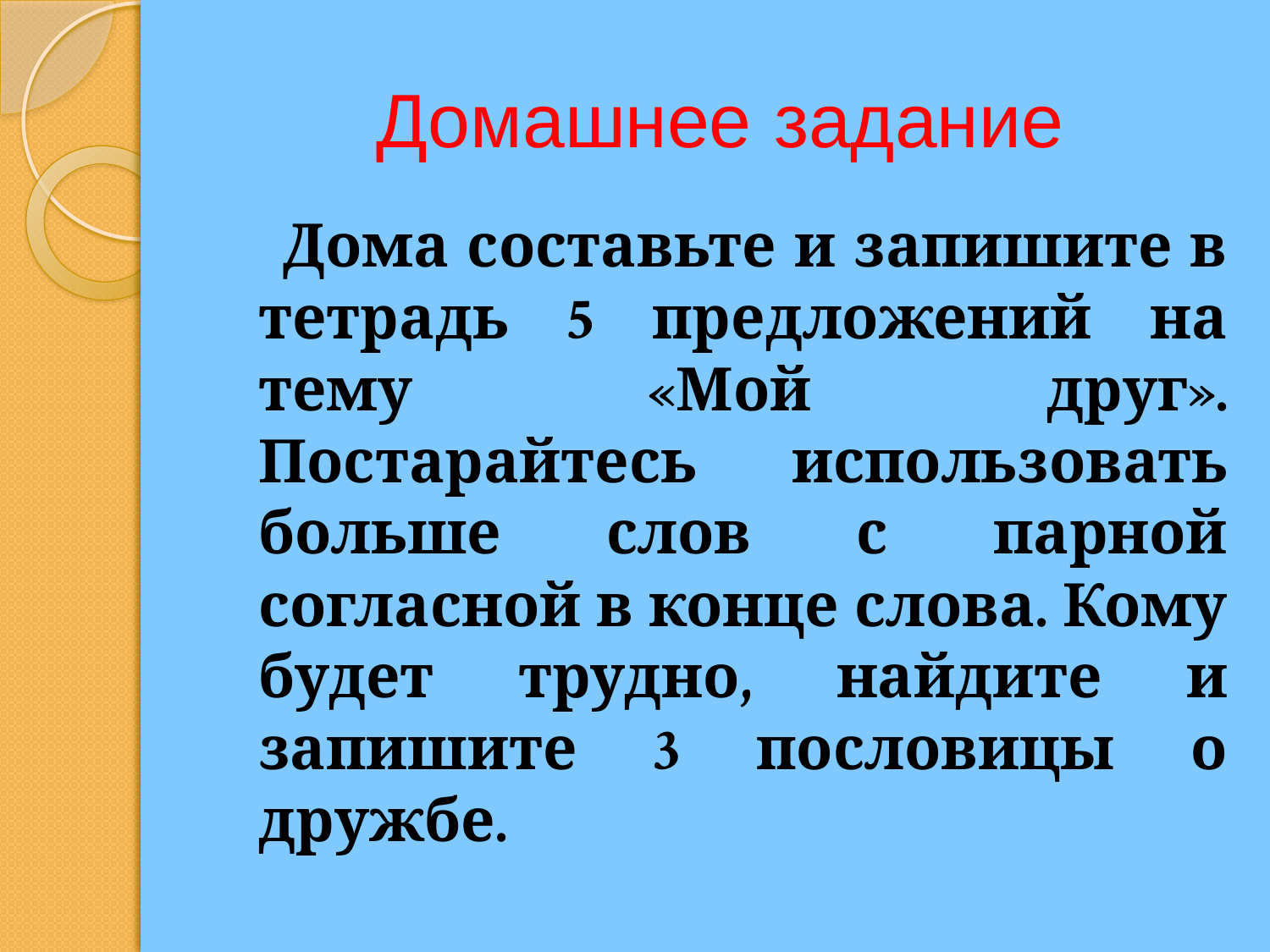

# Домашнее задание
   Дома составьте и запишите в тетрадь 5 предложений на тему «Мой друг». Постарайтесь использовать больше слов с парной согласной в конце слова. Кому будет трудно, найдите и запишите 3 пословицы о дружбе.